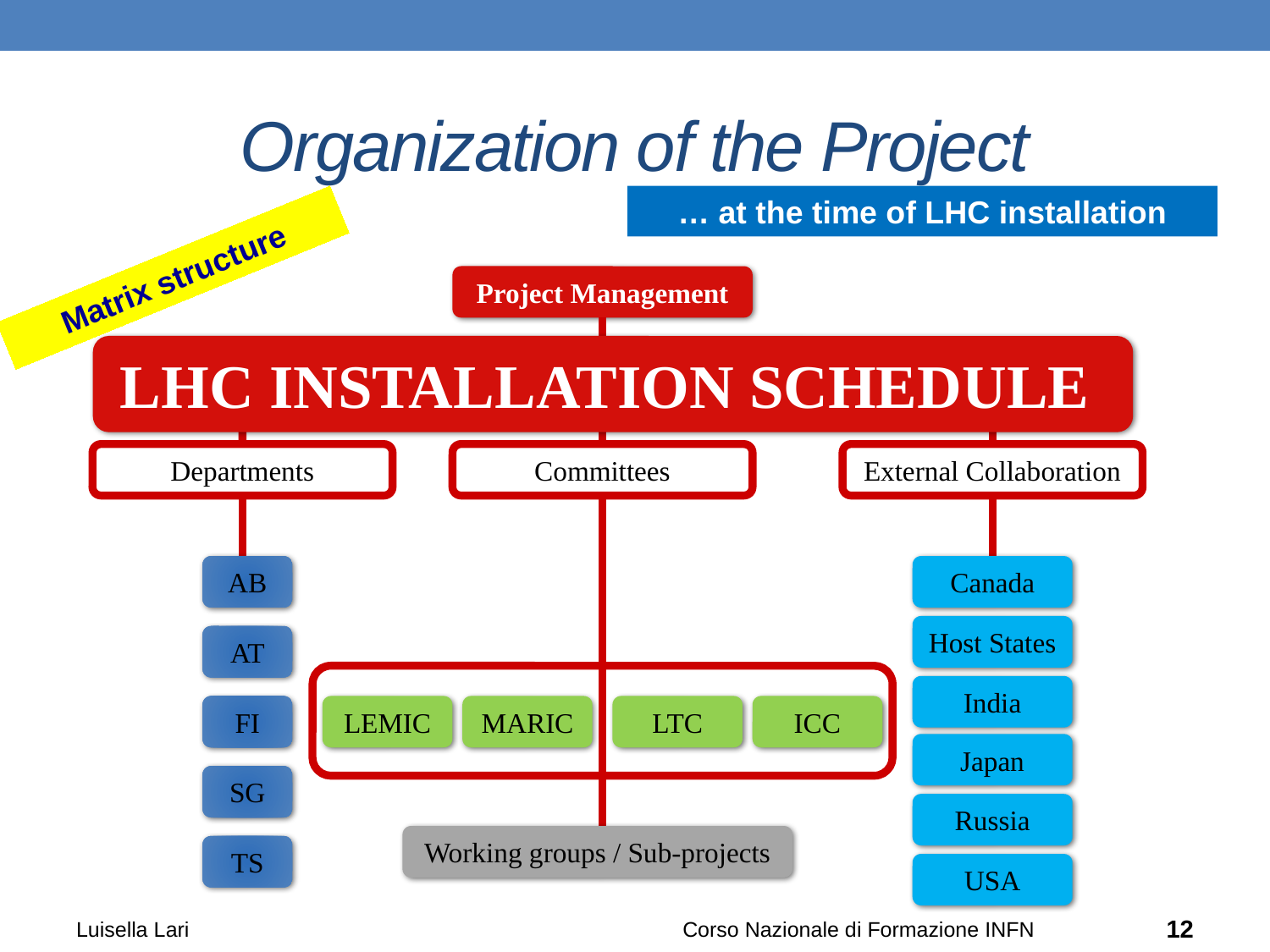

# Organization of the Project
… at the time of LHC installation
Project Management
Departments
Committees
External Collaboration
AB
Canada
Host States
AT

India
FI
LEMIC
MARIC
LTC
ICC
Japan
SG
Russia
Working groups / Sub-projects
TS
USA
Matrix structure
LHC INSTALLATION SCHEDULE
Luisella Lari
Corso Nazionale di Formazione INFN
12